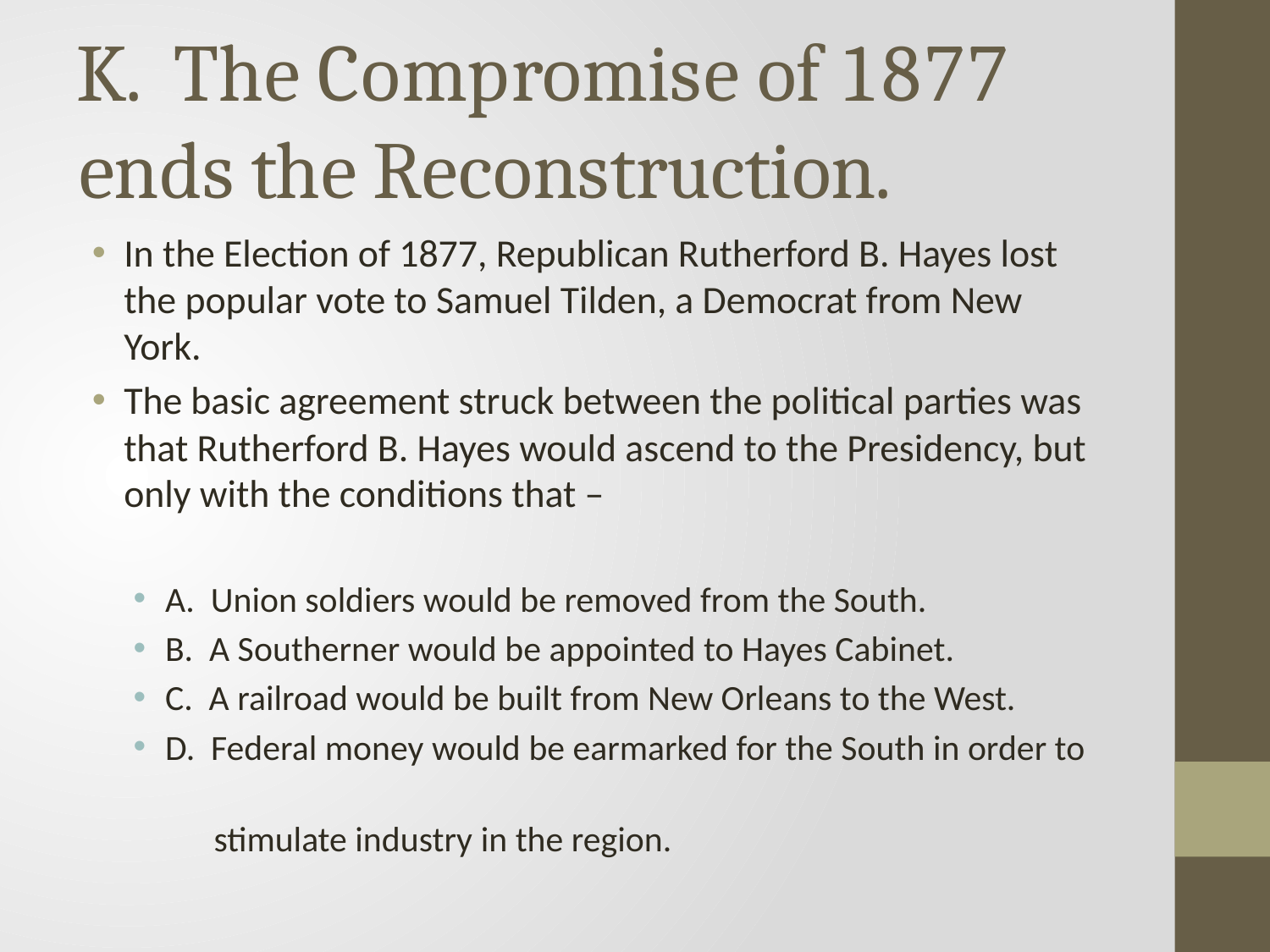

# K.  The Compromise of 1877 ends the Reconstruction.
In the Election of 1877, Republican Rutherford B. Hayes lost the popular vote to Samuel Tilden, a Democrat from New York.
The basic agreement struck between the political parties was that Rutherford B. Hayes would ascend to the Presidency, but only with the conditions that –

A.  Union soldiers would be removed from the South.
B.  A Southerner would be appointed to Hayes Cabinet.
C.  A railroad would be built from New Orleans to the West.
D.  Federal money would be earmarked for the South in order to
          stimulate industry in the region.